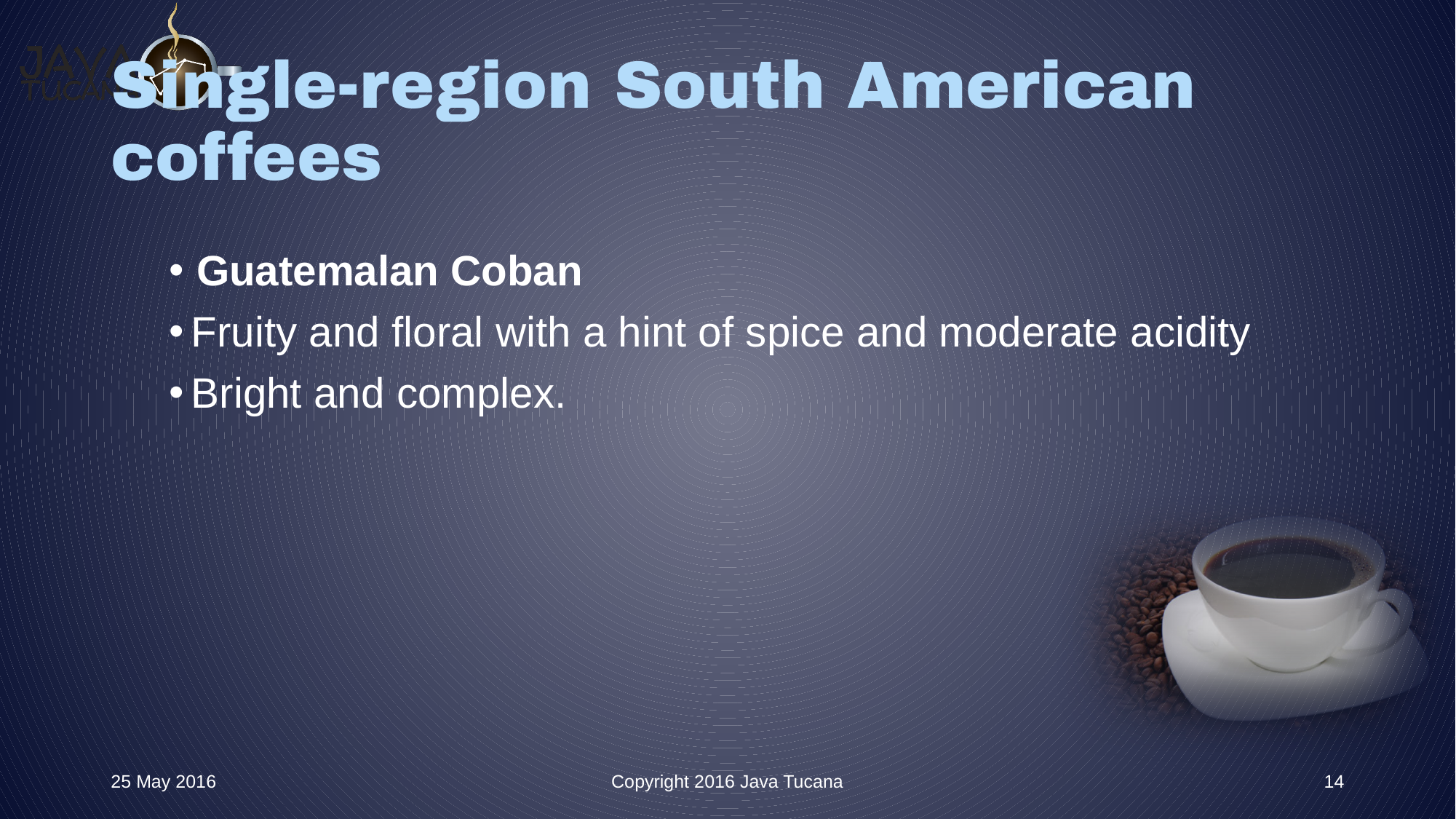

# Single-region South American coffees
Guatemalan Coban
Fruity and floral with a hint of spice and moderate acidity
Bright and complex.

25 May 2016
Copyright 2016 Java Tucana
14